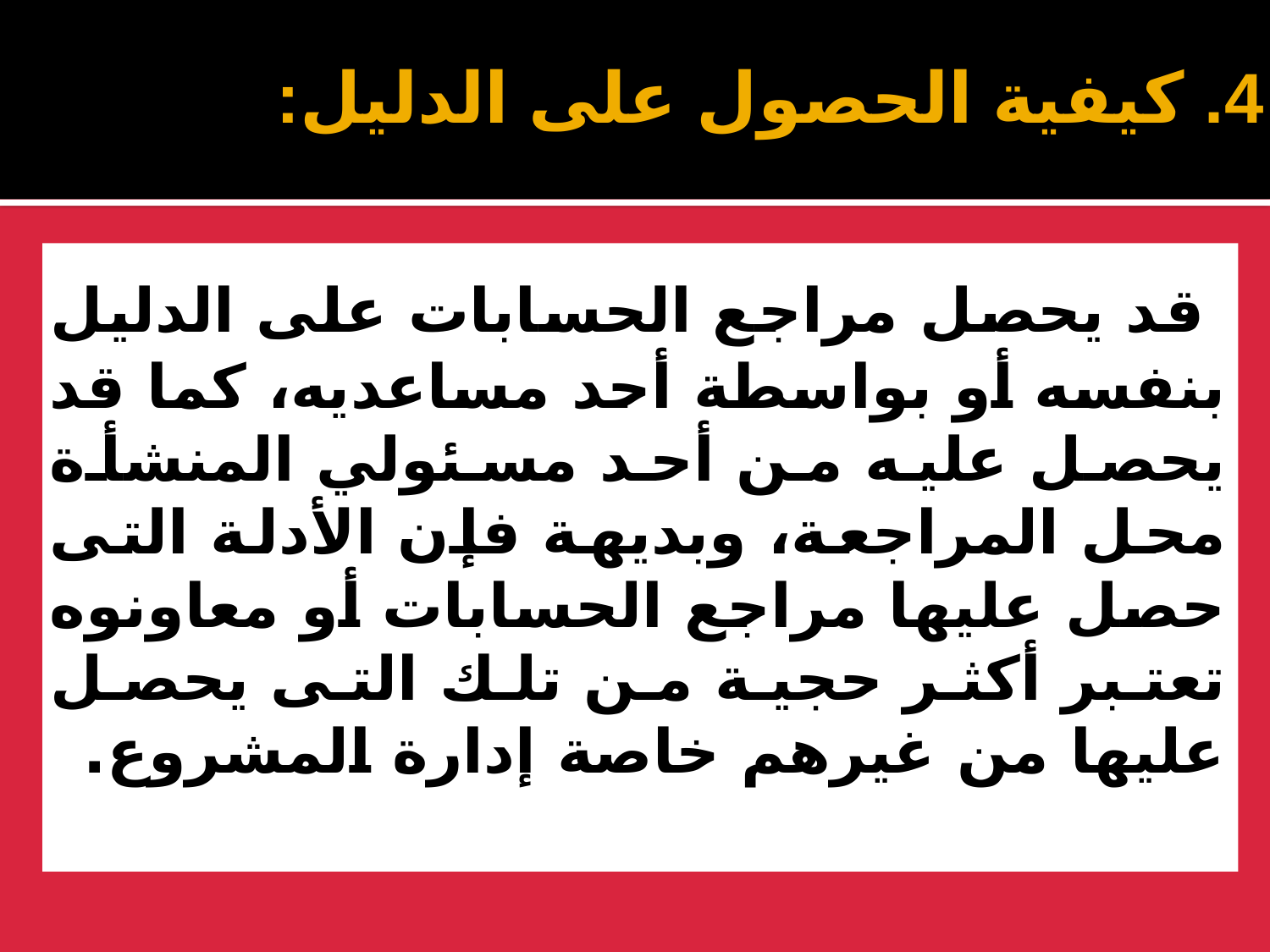

# 4. كيفية الحصول على الدليل:
	 قد يحصل مراجع الحسابات على الدليل بنفسه أو بواسطة أحد مساعديه، كما قد يحصل عليه من أحد مسئولي المنشأة محل المراجعة، وبديهة فإن الأدلة التى حصل عليها مراجع الحسابات أو معاونوه تعتبر أكثر حجية من تلك التى يحصل عليها من غيرهم خاصة إدارة المشروع.